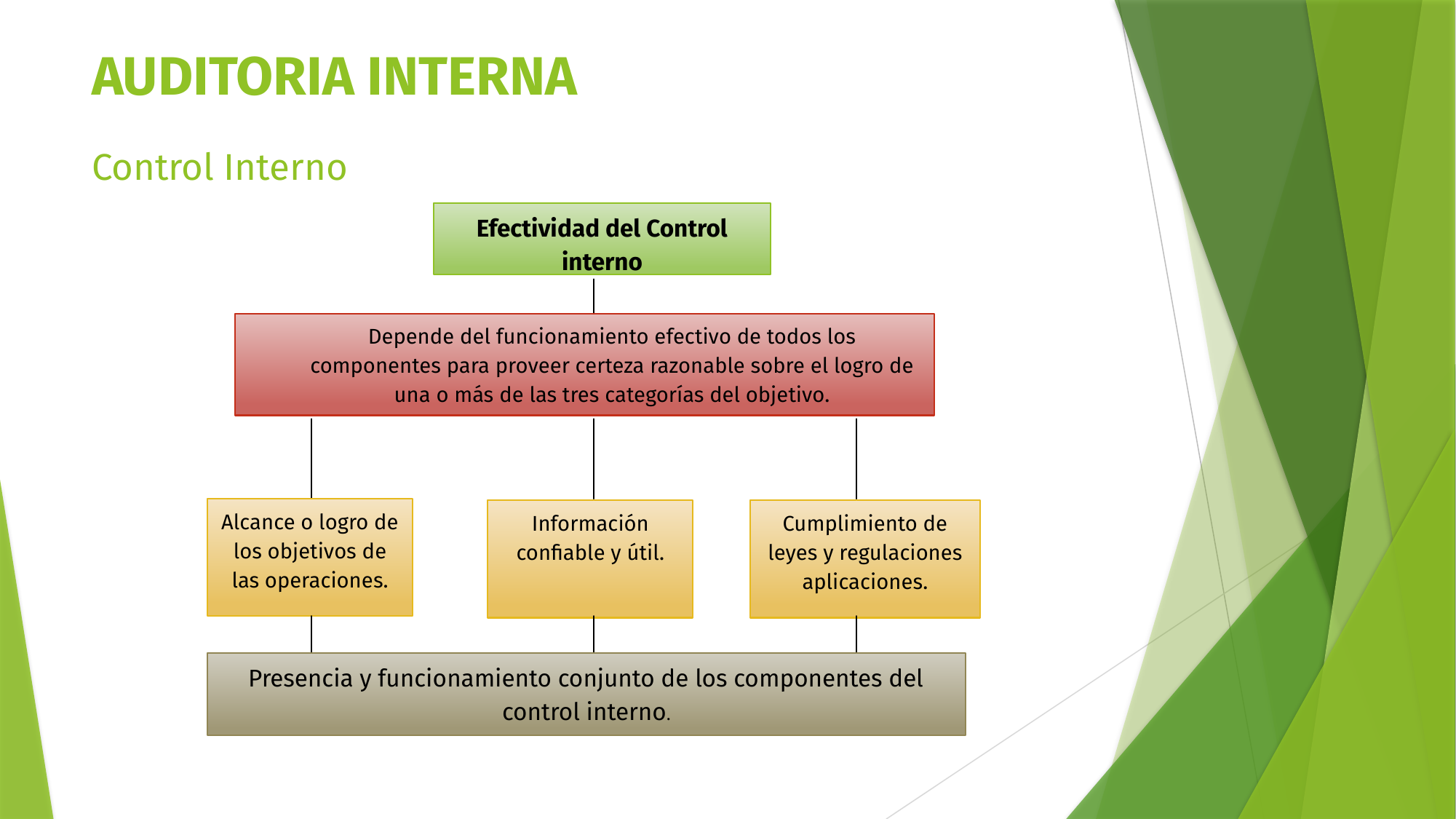

# AUDITORIA INTERNA
Control Interno
Efectividad del Control interno
Depende del funcionamiento efectivo de todos los componentes para proveer certeza razonable sobre el logro de una o más de las tres categorías del objetivo.
Alcance o logro de los objetivos de las operaciones.
Información confiable y útil.
Cumplimiento de leyes y regulaciones aplicaciones.
Presencia y funcionamiento conjunto de los componentes del control interno.